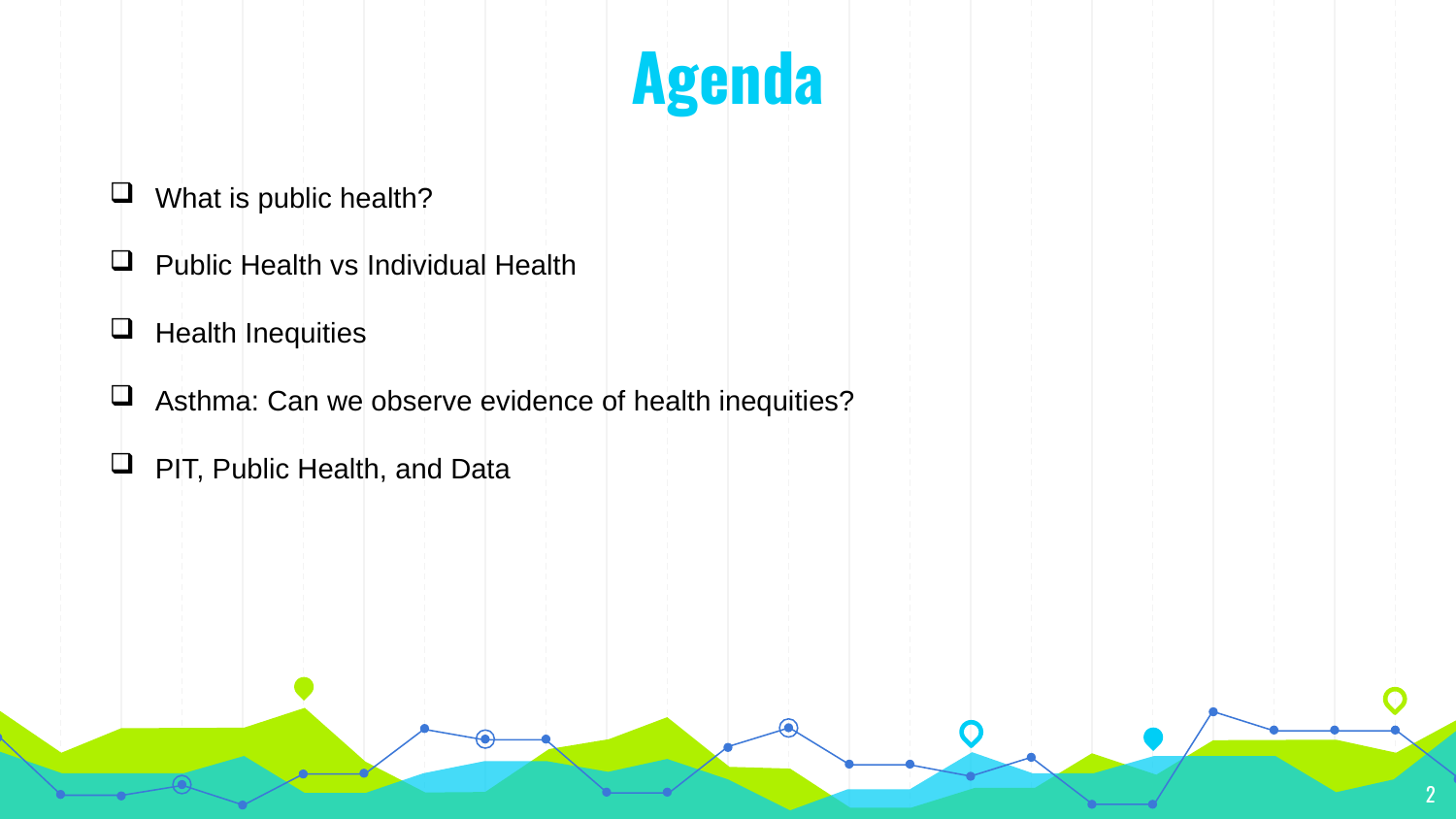

# Agenda
What is public health?

Public Health vs Individual Health

Health Inequities

Asthma: Can we observe evidence of health inequities?

PIT, Public Health, and Data
2